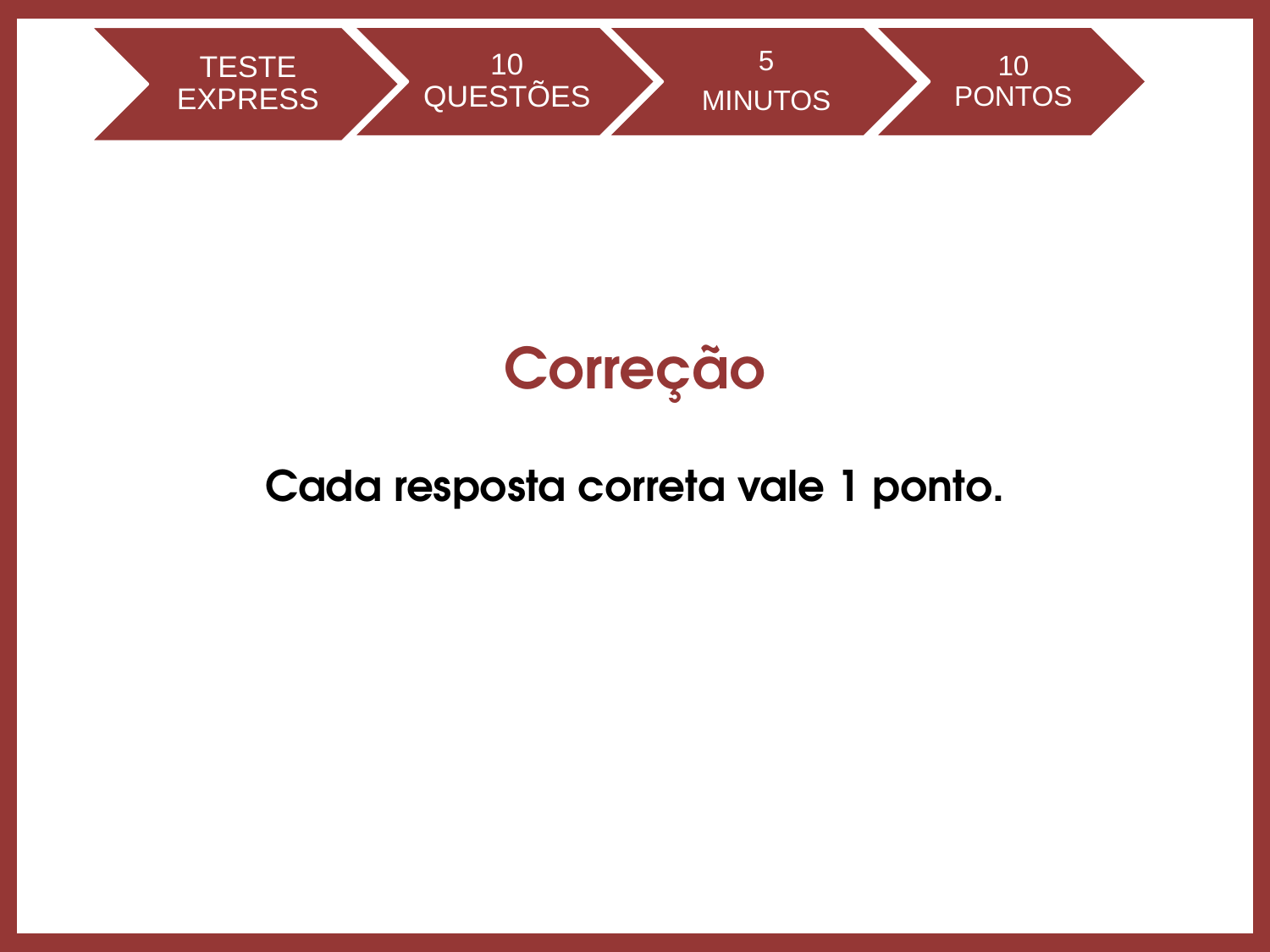

TESTE EXPRESS
10 QUESTÕES
5
MINUTOS
10 PONTOS
Correção

Cada resposta correta vale 1 ponto.